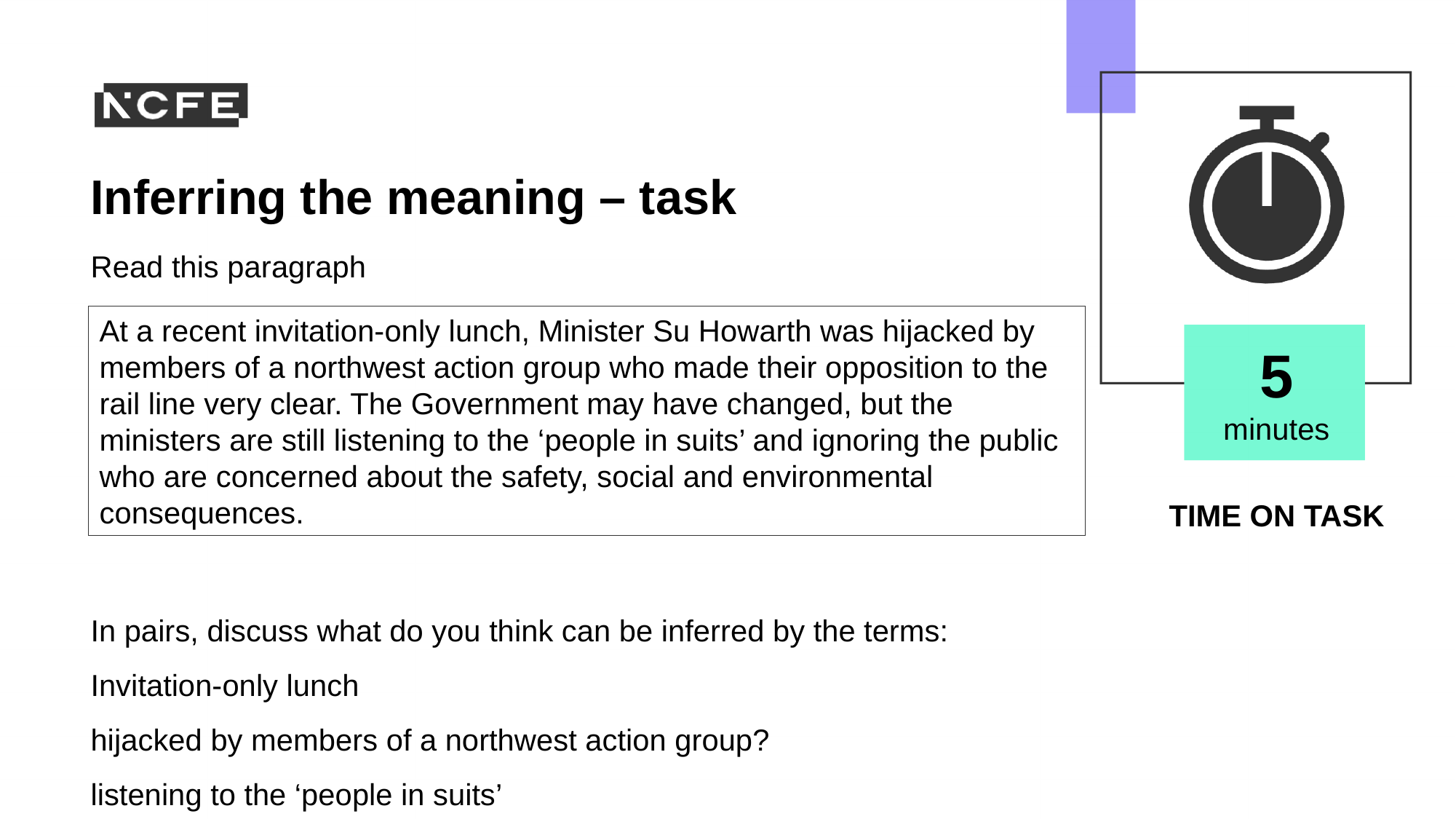

# Inferring the meaning – task
Read this paragraph

In pairs, discuss what do you think can be inferred by the terms:
Invitation-only lunch
hijacked by members of a northwest action group?
listening to the ‘people in suits’

At a recent invitation-only lunch, Minister Su Howarth was hijacked by members of a northwest action group who made their opposition to the rail line very clear. The Government may have changed, but the ministers are still listening to the ‘people in suits’ and ignoring the public who are concerned about the safety, social and environmental consequences.
5 minutes